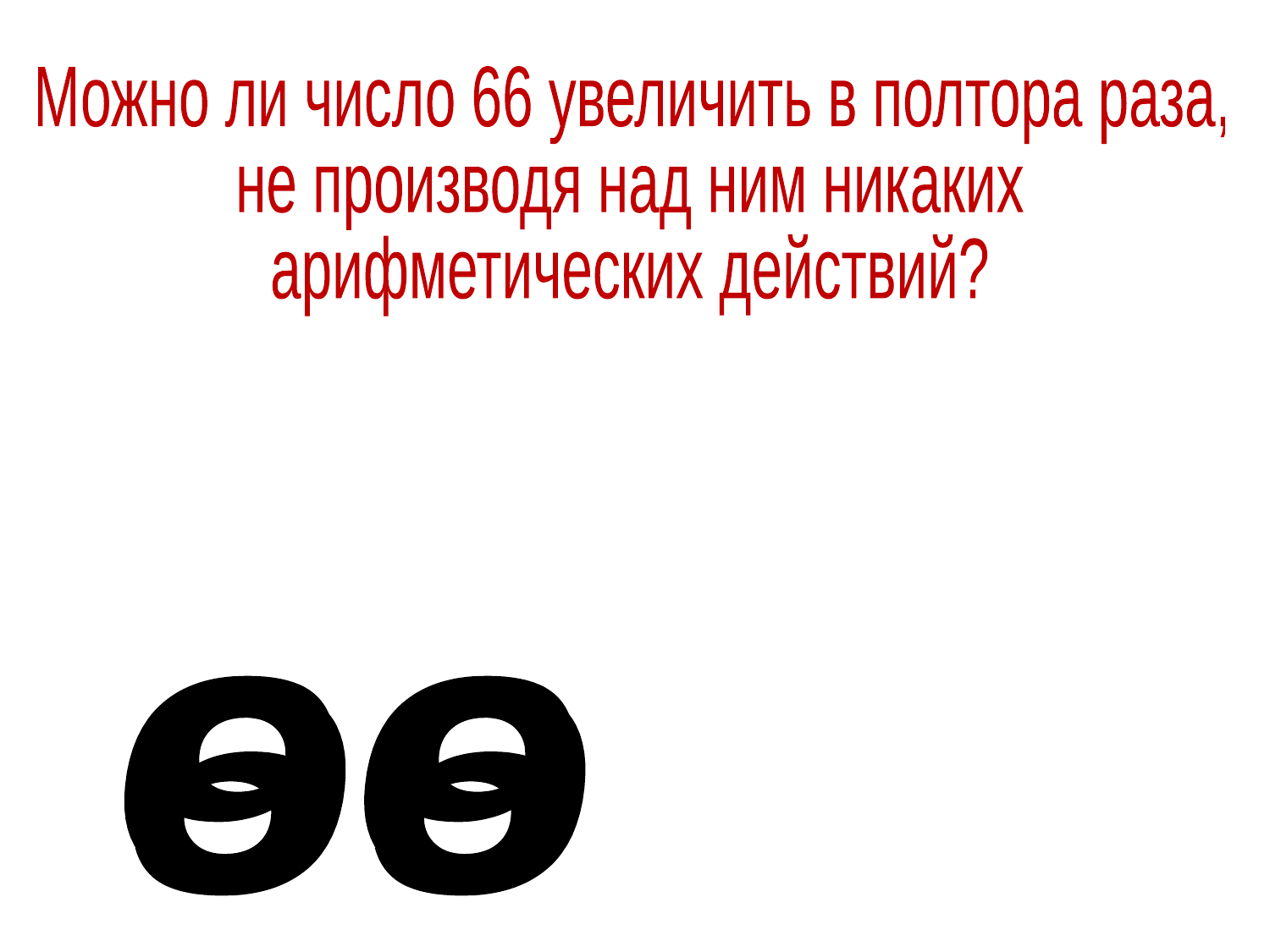

Можно ли число 66 увеличить в полтора раза,
не производя над ним никаких
арифметических действий?
66
99